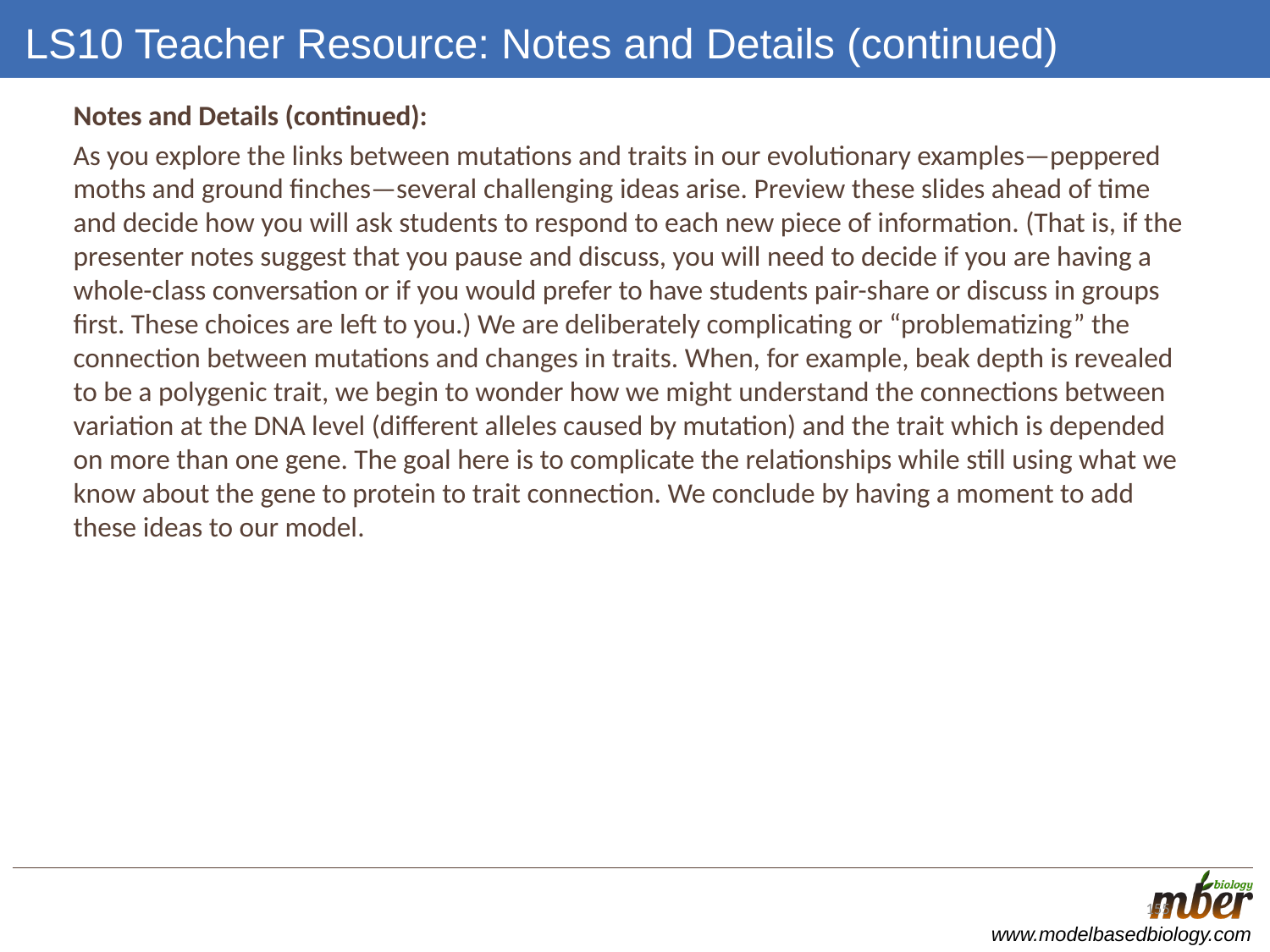

# LS10 Teacher Resource: Notes and Details (continued)
Notes and Details (continued):
As you explore the links between mutations and traits in our evolutionary examples—peppered moths and ground finches—several challenging ideas arise. Preview these slides ahead of time and decide how you will ask students to respond to each new piece of information. (That is, if the presenter notes suggest that you pause and discuss, you will need to decide if you are having a whole-class conversation or if you would prefer to have students pair-share or discuss in groups first. These choices are left to you.) We are deliberately complicating or “problematizing” the connection between mutations and changes in traits. When, for example, beak depth is revealed to be a polygenic trait, we begin to wonder how we might understand the connections between variation at the DNA level (different alleles caused by mutation) and the trait which is depended on more than one gene. The goal here is to complicate the relationships while still using what we know about the gene to protein to trait connection. We conclude by having a moment to add these ideas to our model.
155